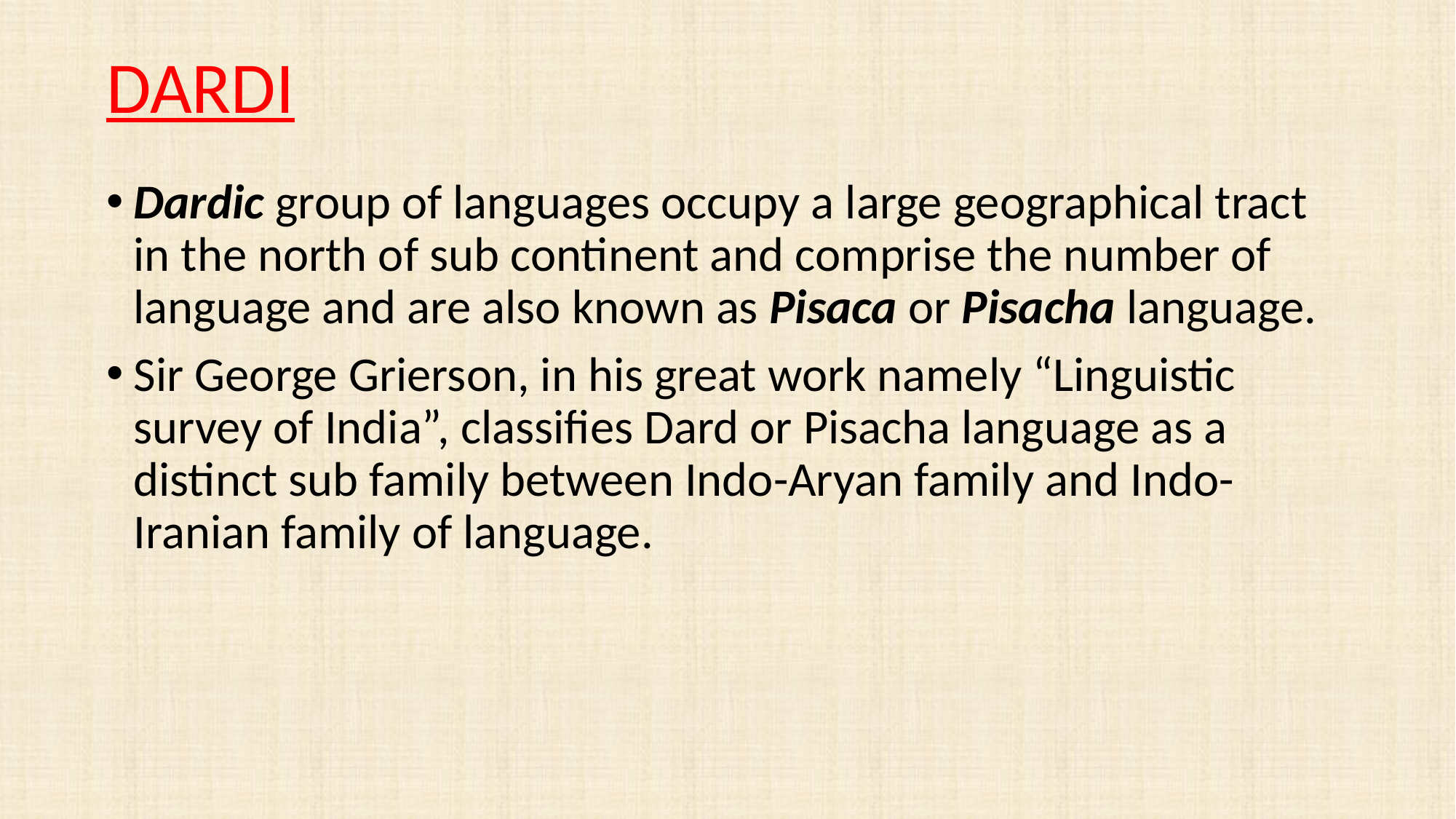

# DARDI
Dardic group of languages occupy a large geographical tract in the north of sub continent and comprise the number of language and are also known as Pisaca or Pisacha language.
Sir George Grierson, in his great work namely “Linguistic survey of India”, classifies Dard or Pisacha language as a distinct sub family between Indo-Aryan family and Indo-Iranian family of language.